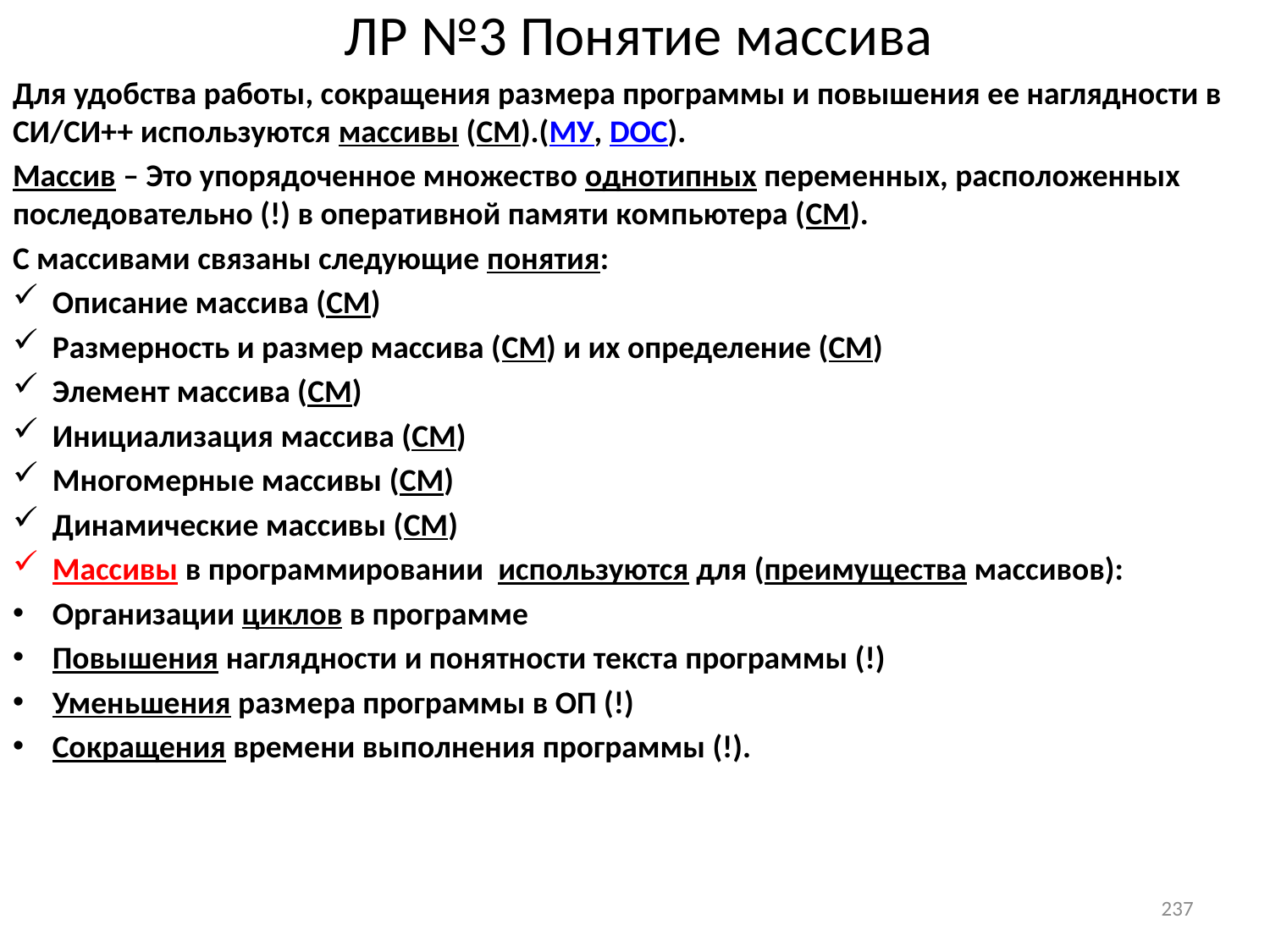

# ЛР №3 Понятие массива
Для удобства работы, сокращения размера программы и повышения ее наглядности в СИ/СИ++ используются массивы (СМ).(МУ, DOC).
Массив – Это упорядоченное множество однотипных переменных, расположенных последовательно (!) в оперативной памяти компьютера (СМ).
С массивами связаны следующие понятия:
Описание массива (СМ)
Размерность и размер массива (СМ) и их определение (СМ)
Элемент массива (СМ)
Инициализация массива (СМ)
Многомерные массивы (СМ)
Динамические массивы (СМ)
Массивы в программировании  используются для (преимущества массивов):
Организации циклов в программе
Повышения наглядности и понятности текста программы (!)
Уменьшения размера программы в ОП (!)
Сокращения времени выполнения программы (!).

237